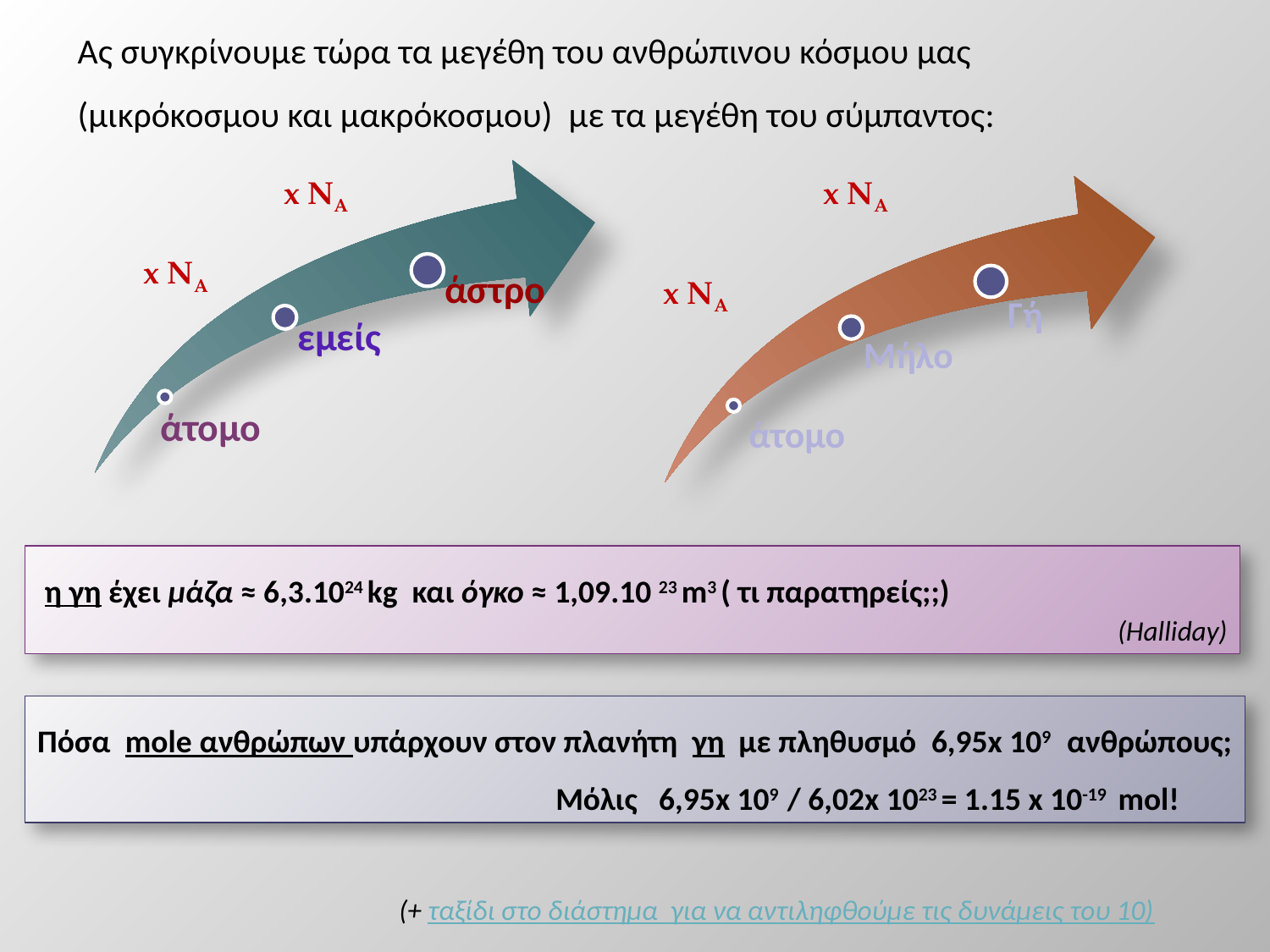

Ας συγκρίνουμε τώρα τα μεγέθη του ανθρώπινου κόσμου μας
(μικρόκοσμου και μακρόκοσμου)  με τα μεγέθη του σύμπαντος:
 άτομο
εμείς
άστρο
  x NA
  x NA
 άτομο
Μήλο
Γή
  x NA
  x NA
 η γη έχει μάζα ≈ 6,3.1024 kg  και όγκο ≈ 1,09.10 23 m3 ( τι παρατηρείς;;)
 (Halliday)
Πόσα  mole ανθρώπων υπάρχουν στον πλανήτη  γη  με πληθυσμό  6,95x 109   ανθρώπους;
                                                                        Μόλις   6,95x 109  / 6,02x 1023 = 1.15 x 10-19  mol!
(+ ταξίδι στο διάστημα  για να αντιληφθούμε τις δυνάμεις του 10)